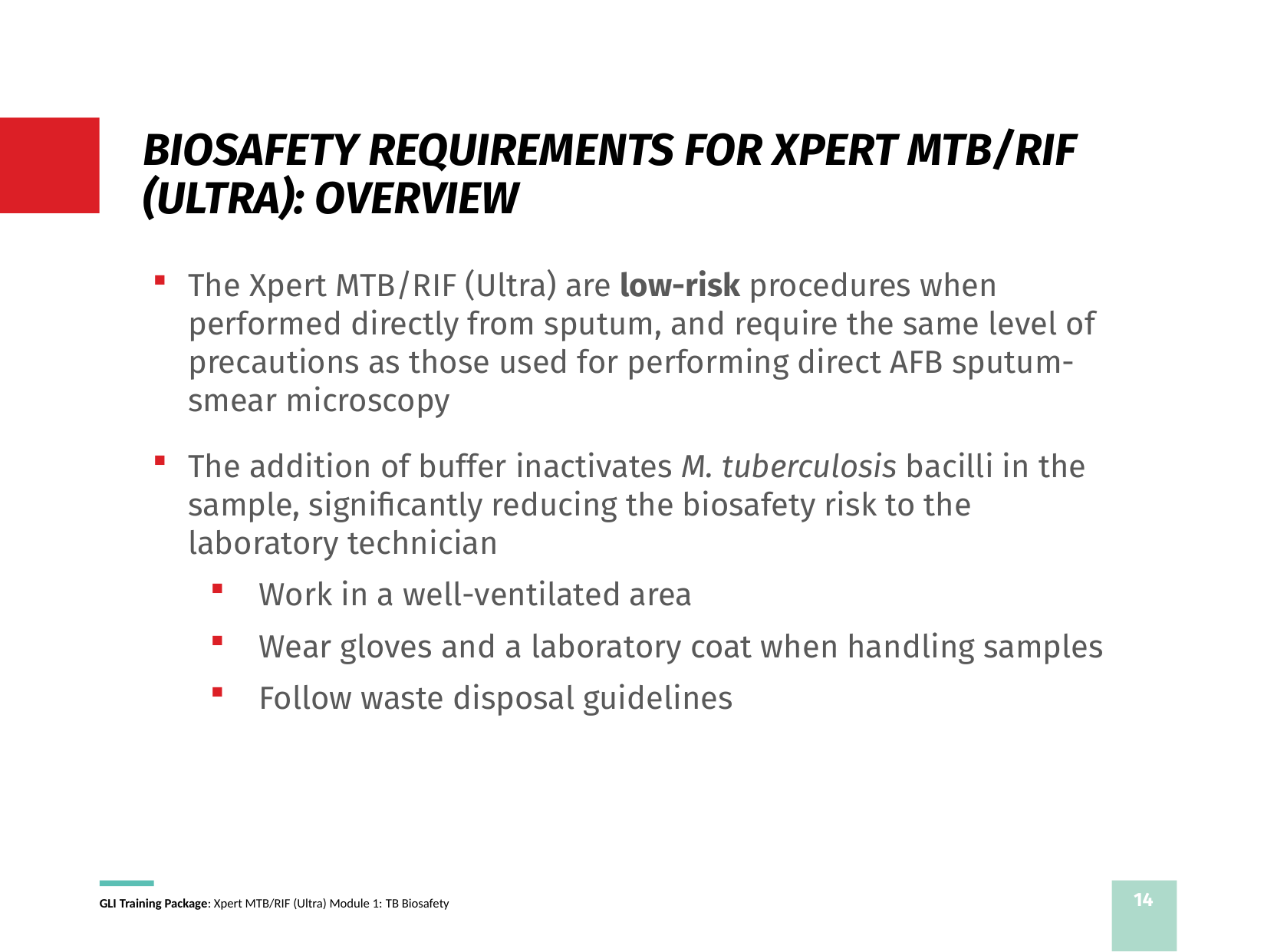

# BIOSAFETY REQUIREMENTS FOR XPERT MTB/RIF (ULTRA): OVERVIEW
The Xpert MTB/RIF (Ultra) are low-risk procedures when performed directly from sputum, and require the same level of precautions as those used for performing direct AFB sputum-smear microscopy
The addition of buffer inactivates M. tuberculosis bacilli in the sample, significantly reducing the biosafety risk to the laboratory technician
Work in a well-ventilated area
Wear gloves and a laboratory coat when handling samples
Follow waste disposal guidelines